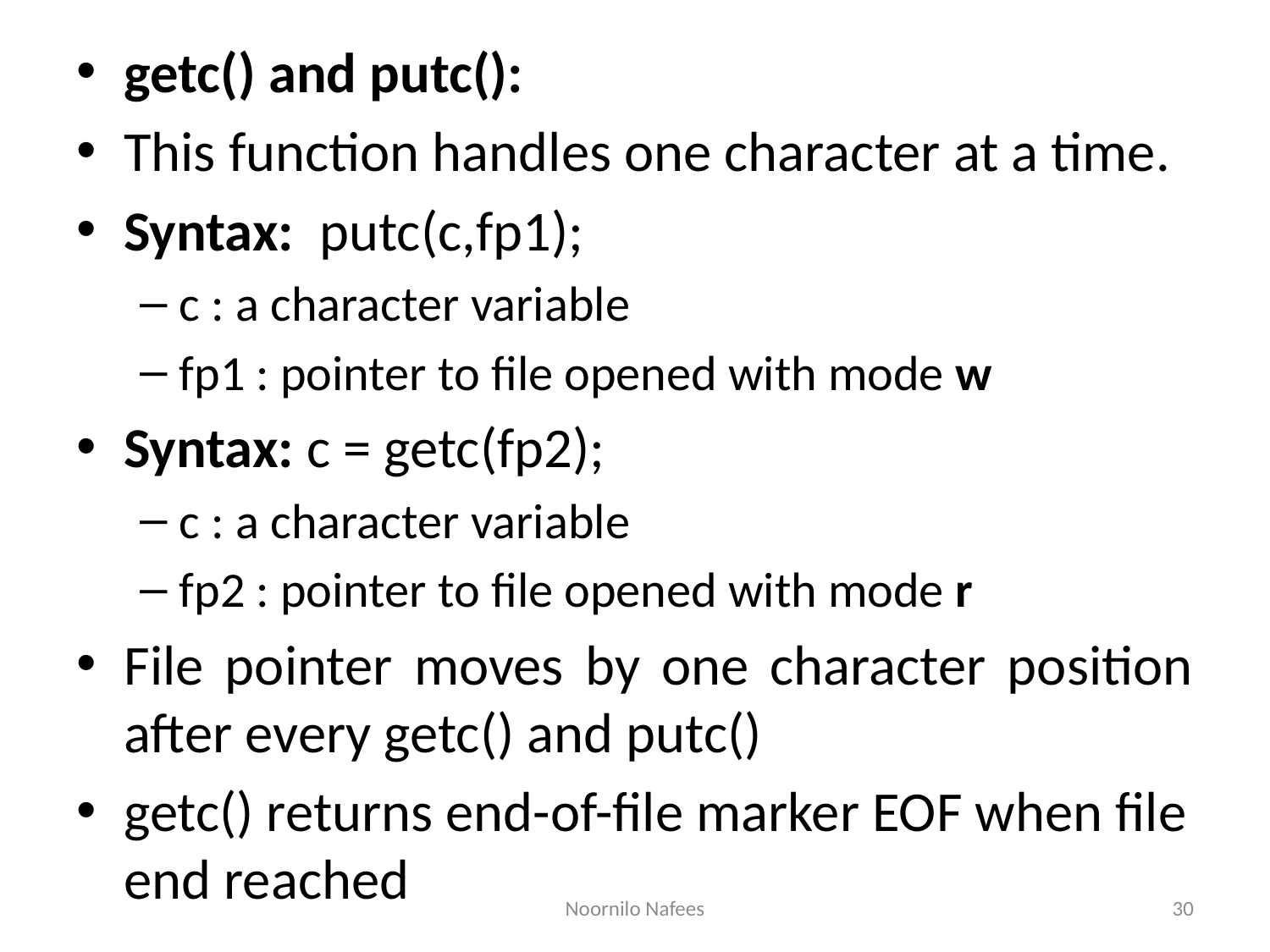

getc() and putc():
This function handles one character at a time.
Syntax:  putc(c,fp1);
c : a character variable
fp1 : pointer to file opened with mode w
Syntax: c = getc(fp2);
c : a character variable
fp2 : pointer to file opened with mode r
File pointer moves by one character position after every getc() and putc()
getc() returns end-of-file marker EOF when file end reached

Noornilo Nafees
30